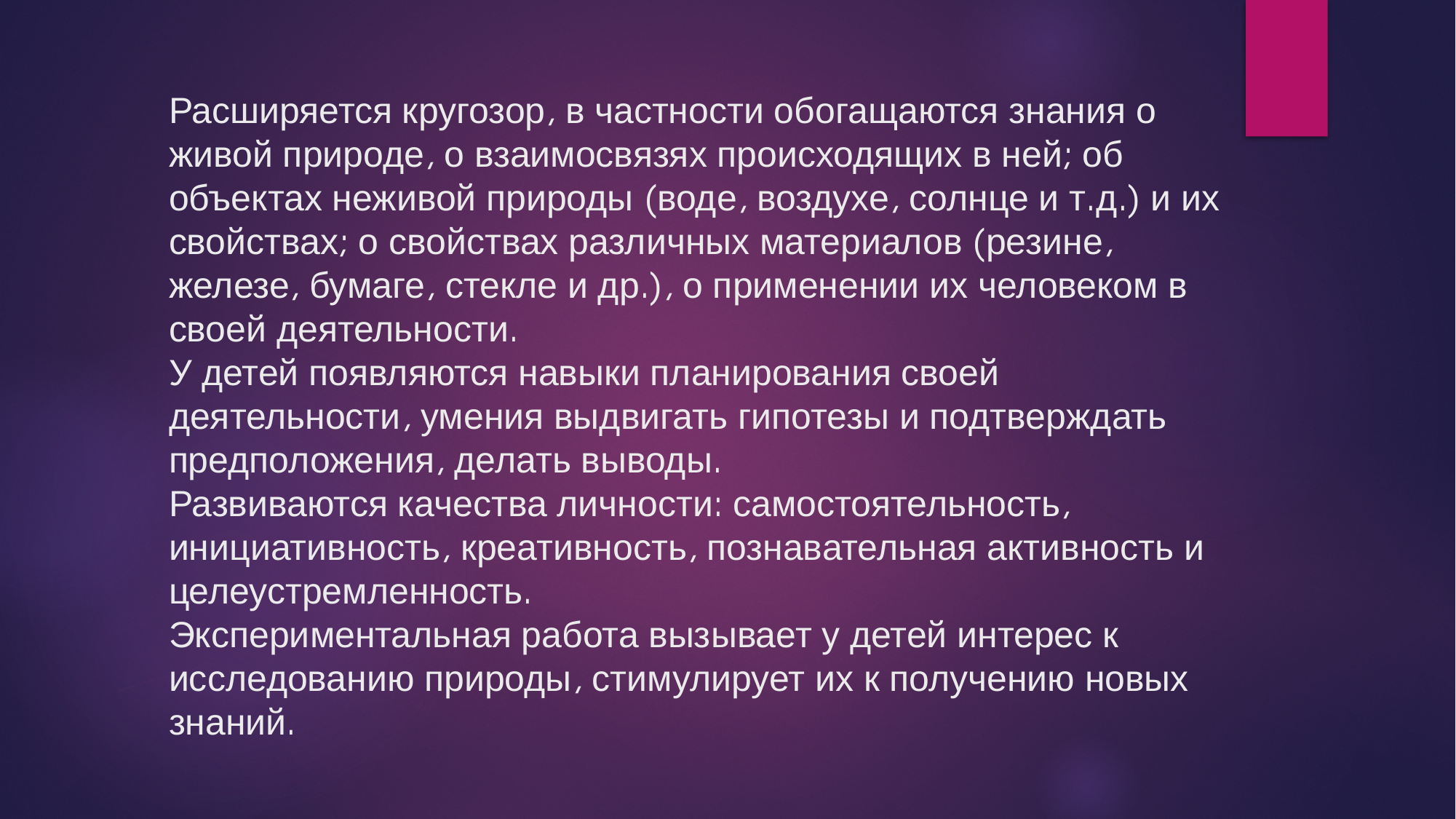

Расширяется кругозор, в частности обогащаются знания о живой природе, о взаимосвязях происходящих в ней; об объектах неживой природы (воде, воздухе, солнце и т.д.) и их свойствах; о свойствах различных материалов (резине, железе, бумаге, стекле и др.), о применении их человеком в своей деятельности.
У детей появляются навыки планирования своей деятельности, умения выдвигать гипотезы и подтверждать предположения, делать выводы.
Развиваются качества личности: самостоятельность, инициативность, креативность, познавательная активность и целеустремленность.
Экспериментальная работа вызывает у детей интерес к исследованию природы, стимулирует их к получению новых знаний.